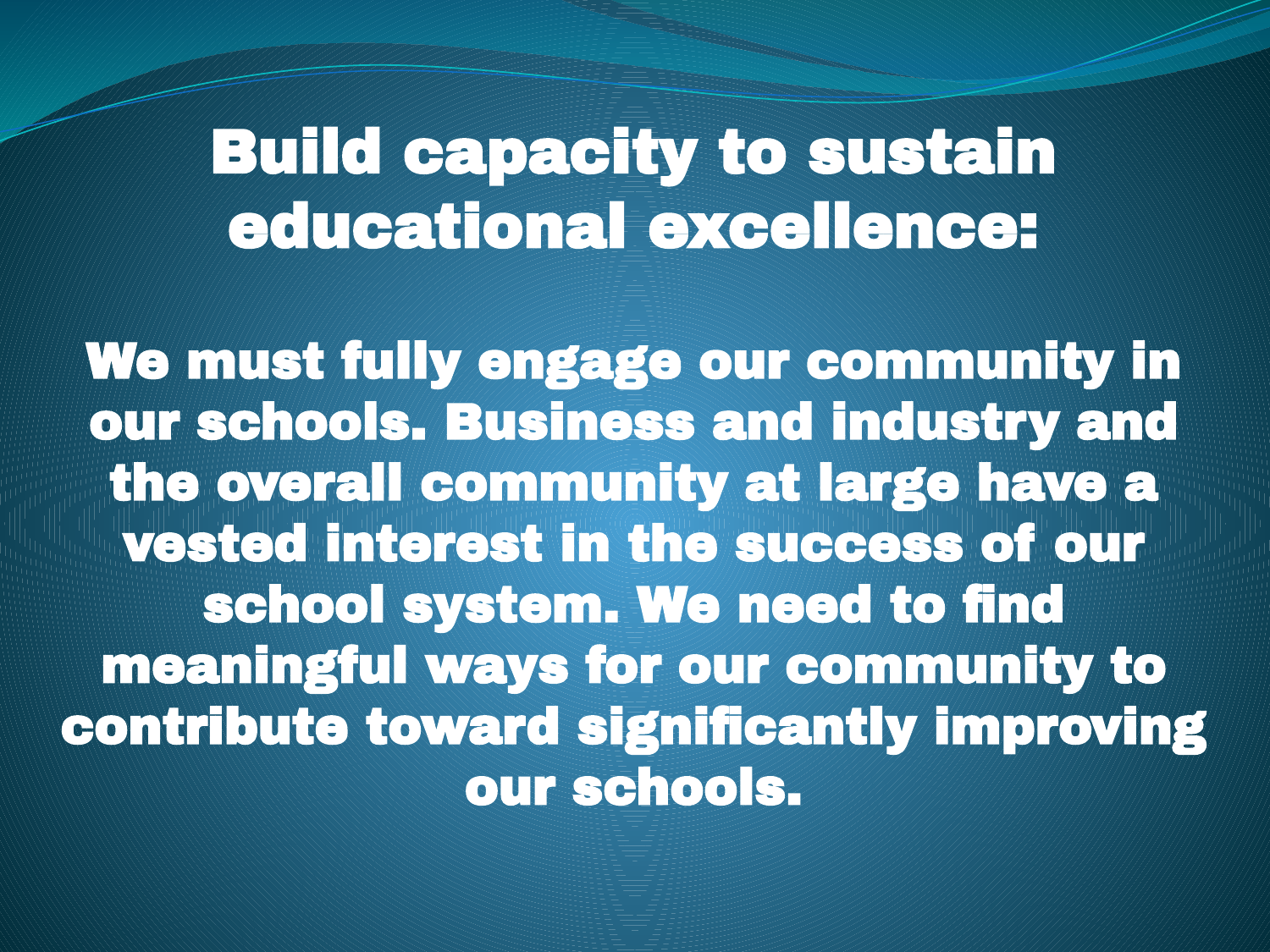

# Build capacity to sustain educational excellence: We must fully engage our community in our schools. Business and industry and the overall community at large have a vested interest in the success of our school system. We need to find meaningful ways for our community to contribute toward significantly improving our schools.